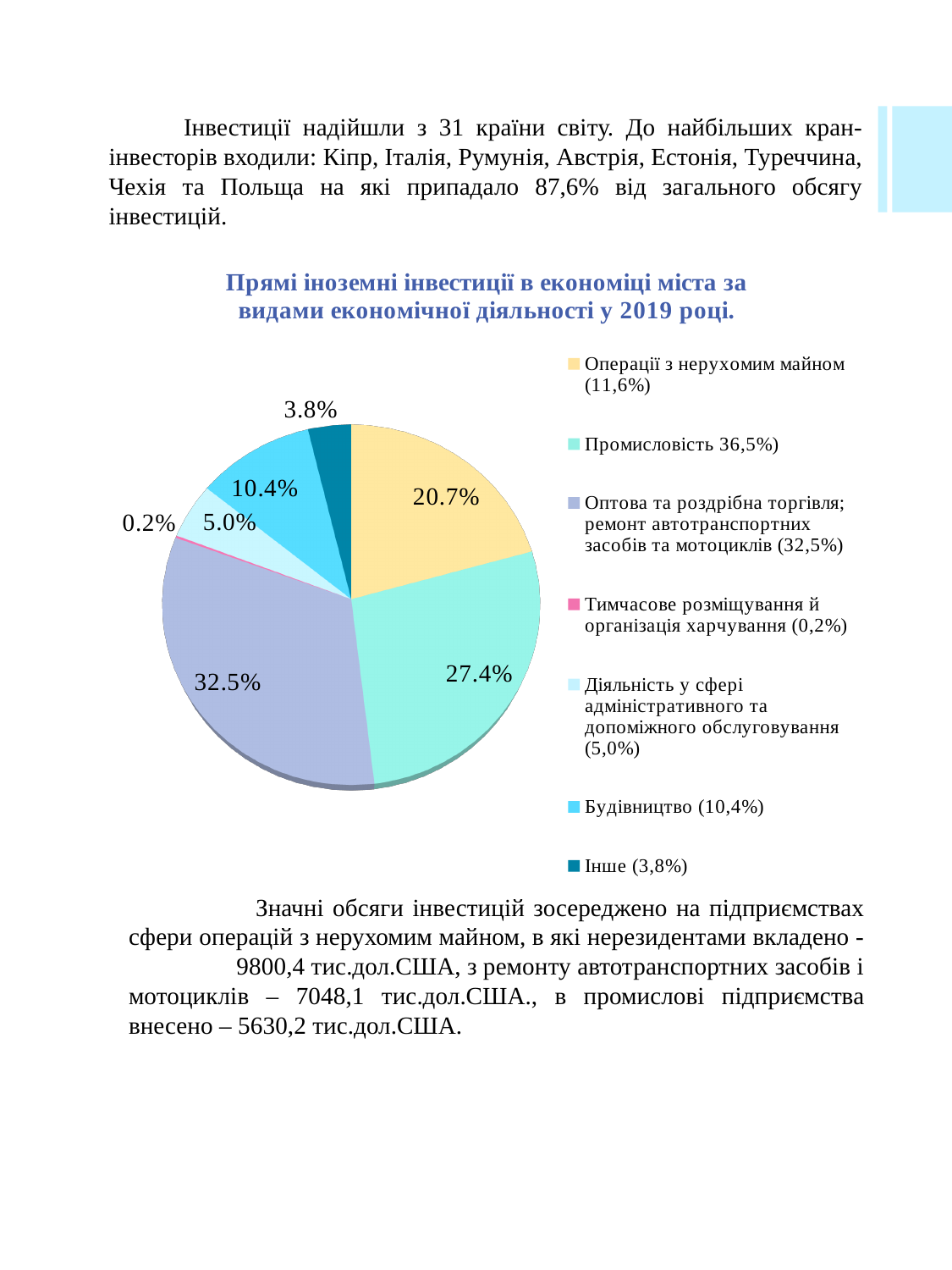

# Інвестиції надійшли з 31 країни світу. До найбільших кран-інвесторів входили: Кіпр, Італія, Румунія, Австрія, Естонія, Туреччина, Чехія та Польща на які припадало 87,6% від загального обсягу інвестицій.

[unsupported chart]

	Значні обсяги інвестицій зосереджено на підприємствах сфери операцій з нерухомим майном, в які нерезидентами вкладено -                  9800,4 тис.дол.США, з ремонту автотранспортних засобів і мотоциклів – 7048,1 тис.дол.США., в промислові підприємства внесено – 5630,2 тис.дол.США.